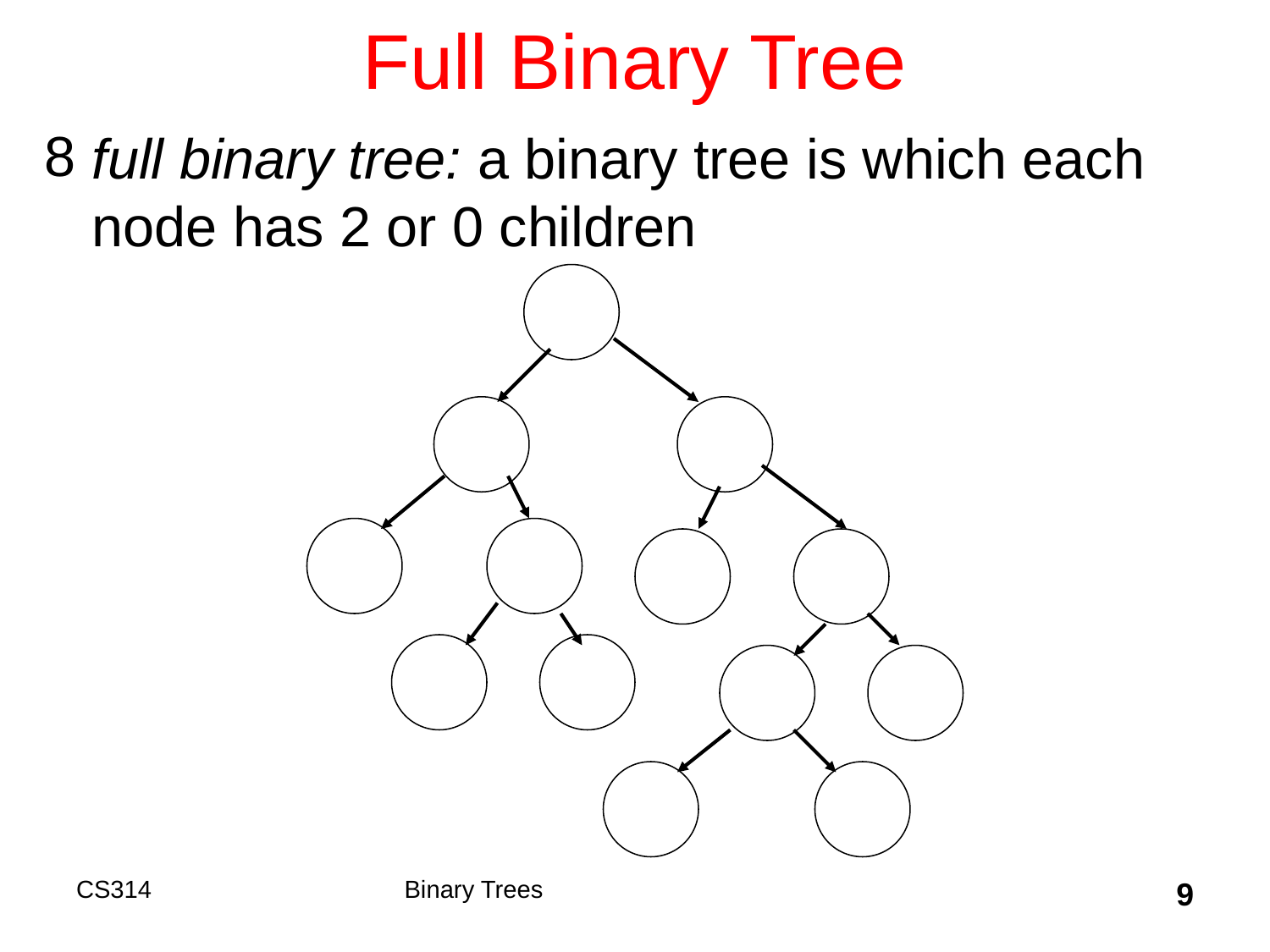

# Full Binary Tree
full binary tree: a binary tree is which each node has 2 or 0 children

CS314
Binary Trees
9